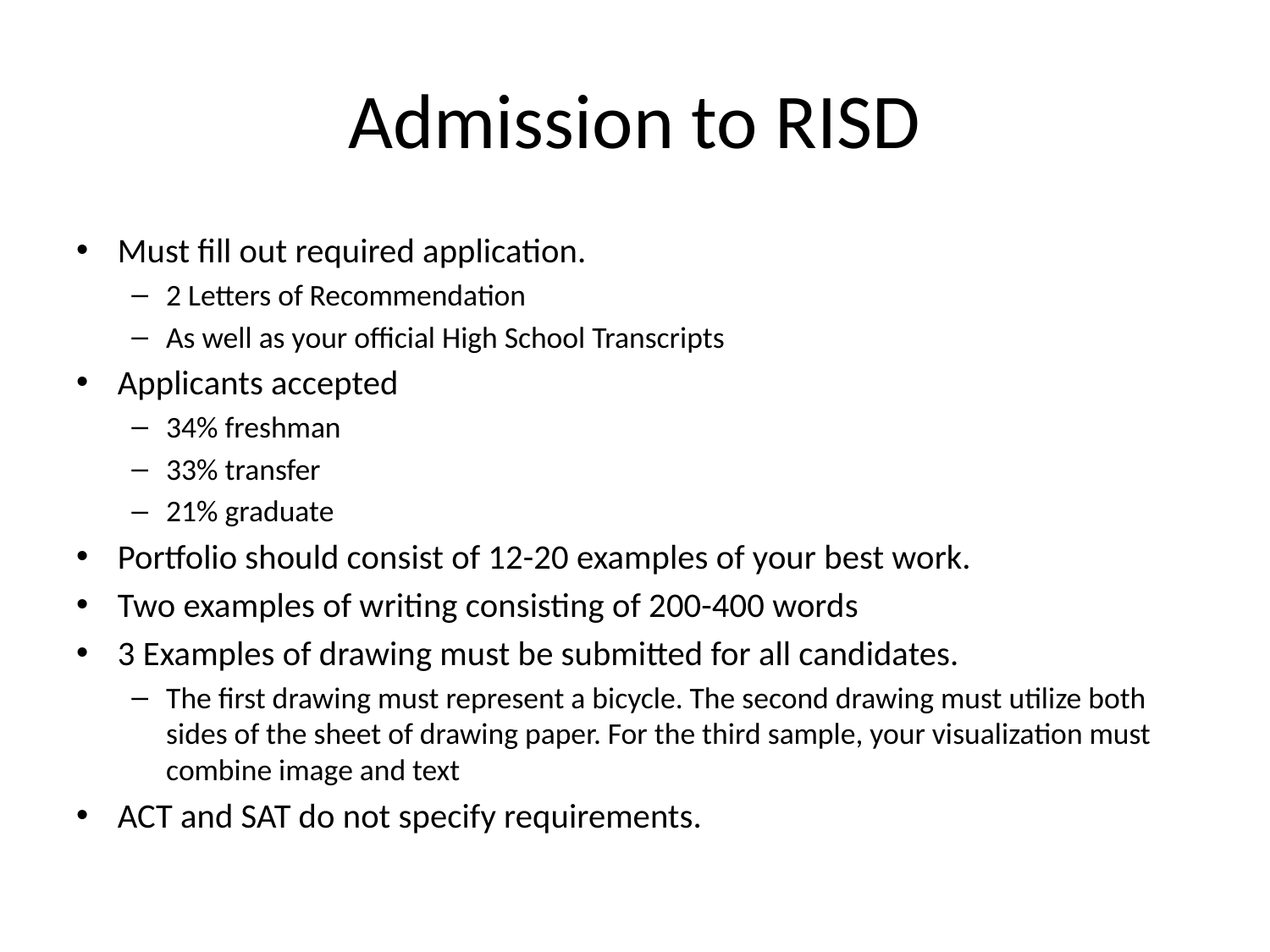

# Admission to RISD
Must fill out required application.
2 Letters of Recommendation
As well as your official High School Transcripts
Applicants accepted
34% freshman
33% transfer
21% graduate
Portfolio should consist of 12-20 examples of your best work.
Two examples of writing consisting of 200-400 words
3 Examples of drawing must be submitted for all candidates.
The first drawing must represent a bicycle. The second drawing must utilize both sides of the sheet of drawing paper. For the third sample, your visualization must combine image and text
ACT and SAT do not specify requirements.